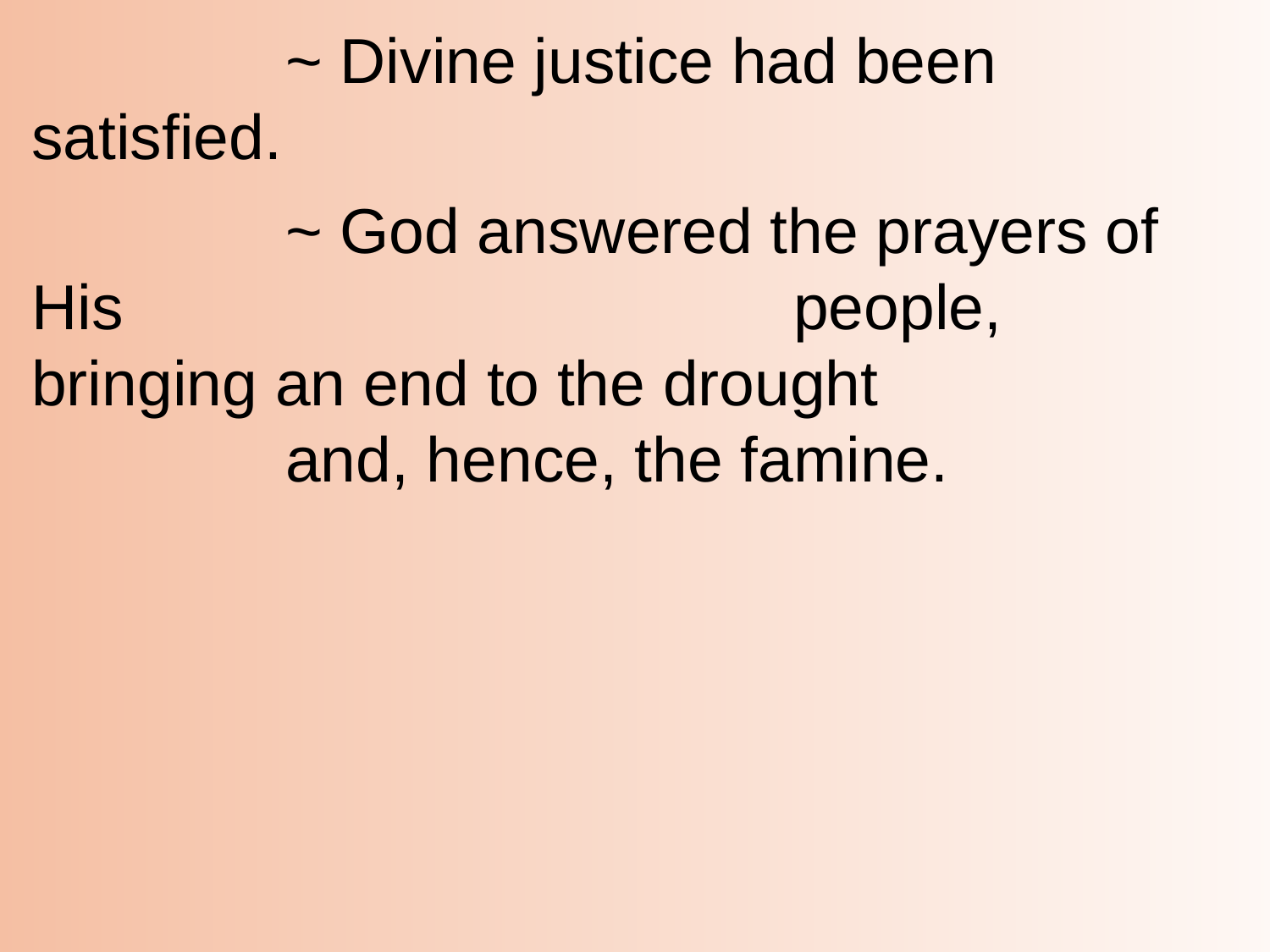

~ Divine justice had been satisfied.
		~ God answered the prayers of His 						people, bringing an end to the drought 					and, hence, the famine.